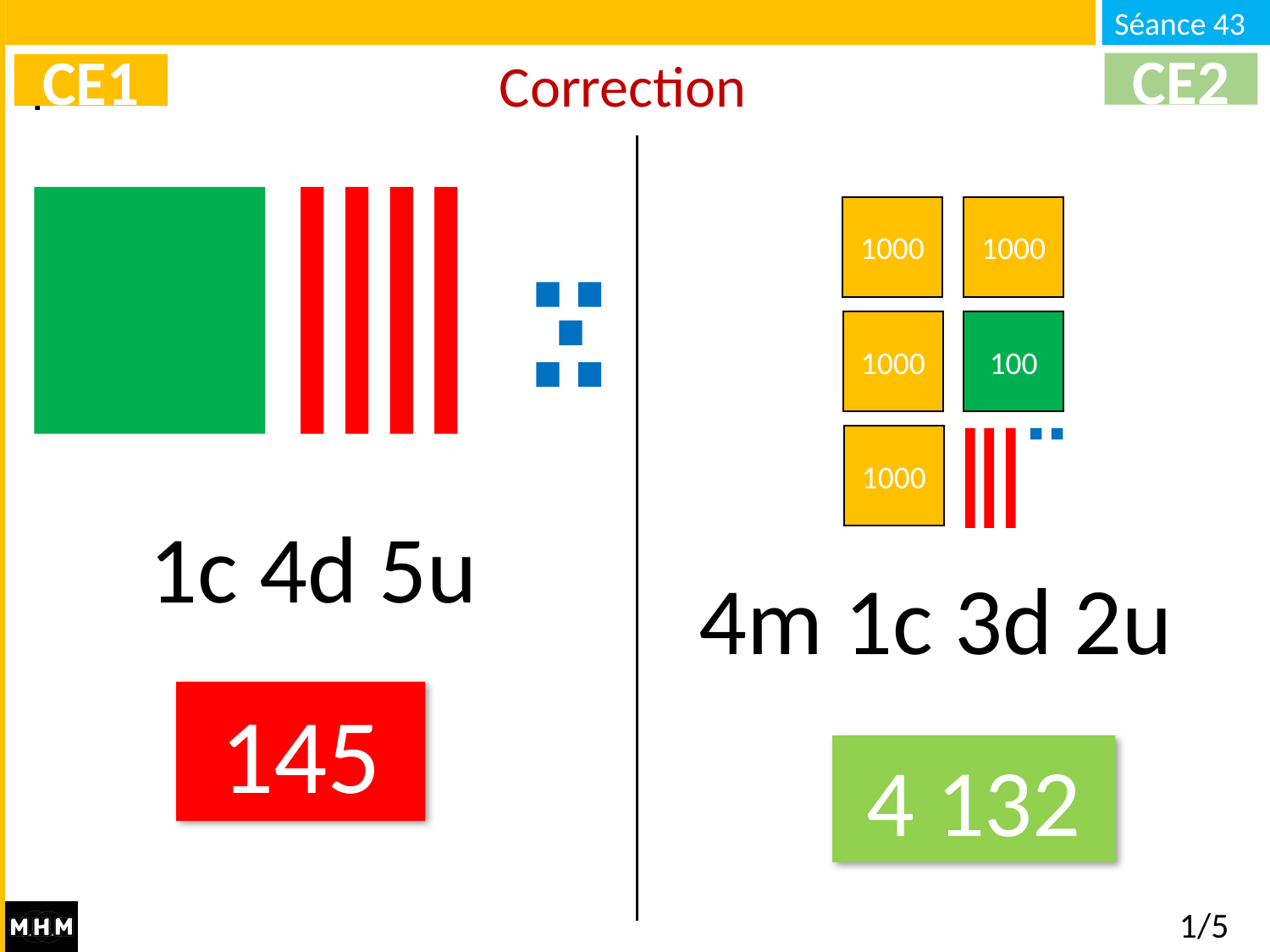

# Correction
CE2
CE1

1000
1000

1000
100

1000

1c 4d 5u
4m 1c 3d 2u
145
4 132
1/5